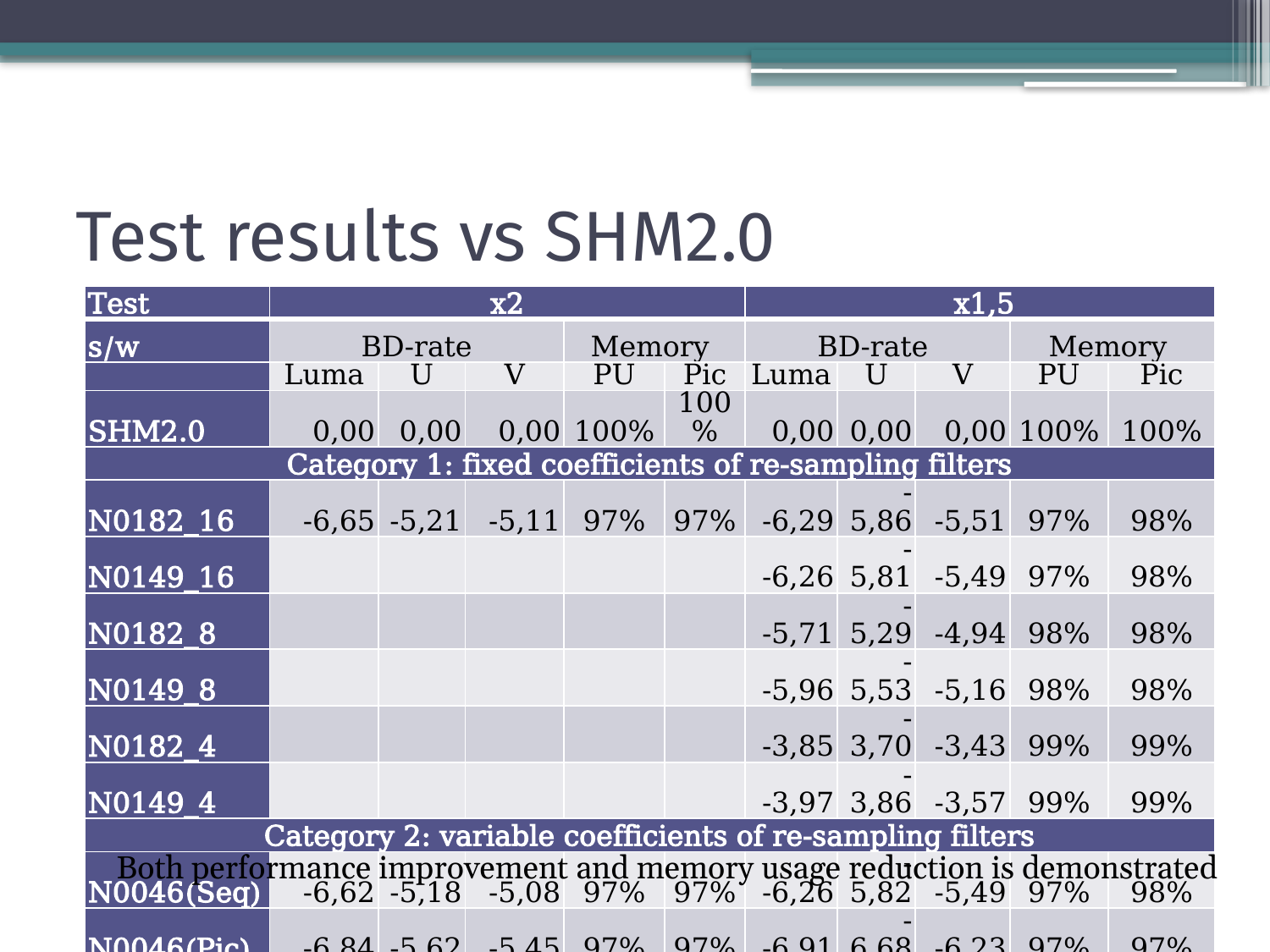

# Test results vs SHM2.0
| Test | x2 |  |  |  |  | x1,5 |  |  |  |  |
| --- | --- | --- | --- | --- | --- | --- | --- | --- | --- | --- |
| s/w | BD-rate |  |  | Memory |  | BD-rate |  |  | Memory |  |
|  | Luma | U | V | PU | Pic | Luma | U | V | PU | Pic |
| SHM2.0 | 0,00 | 0,00 | 0,00 | 100% | 100% | 0,00 | 0,00 | 0,00 | 100% | 100% |
| Category 1: fixed coefficients of re-sampling filters |  |  |  |  |  |  |  |  |  |  |
| N0182\_16 | -6,65 | -5,21 | -5,11 | 97% | 97% | -6,29 | -5,86 | -5,51 | 97% | 98% |
| N0149\_16 |  |  |  |  |  | -6,26 | -5,81 | -5,49 | 97% | 98% |
| N0182\_8 |  |  |  |  |  | -5,71 | -5,29 | -4,94 | 98% | 98% |
| N0149\_8 |  |  |  |  |  | -5,96 | -5,53 | -5,16 | 98% | 98% |
| N0182\_4 |  |  |  |  |  | -3,85 | -3,70 | -3,43 | 99% | 99% |
| N0149\_4 |  |  |  |  |  | -3,97 | -3,86 | -3,57 | 99% | 99% |
| Category 2: variable coefficients of re-sampling filters |  |  |  |  |  |  |  |  |  |  |
| N0046(Seq) | -6,62 | -5,18 | -5,08 | 97% | 97% | -6,26 | -5,82 | -5,49 | 97% | 98% |
| N0046(Pic) | -6,84 | -5,62 | -5,45 | 97% | 97% | -6,91 | -6,68 | -6,23 | 97% | 97% |
| N0078 | -6,65 | -5,21 | -5,11 | - | - | -6,88 | -6,41 | -5,99 | - | - |
Both performance improvement and memory usage reduction is demonstrated